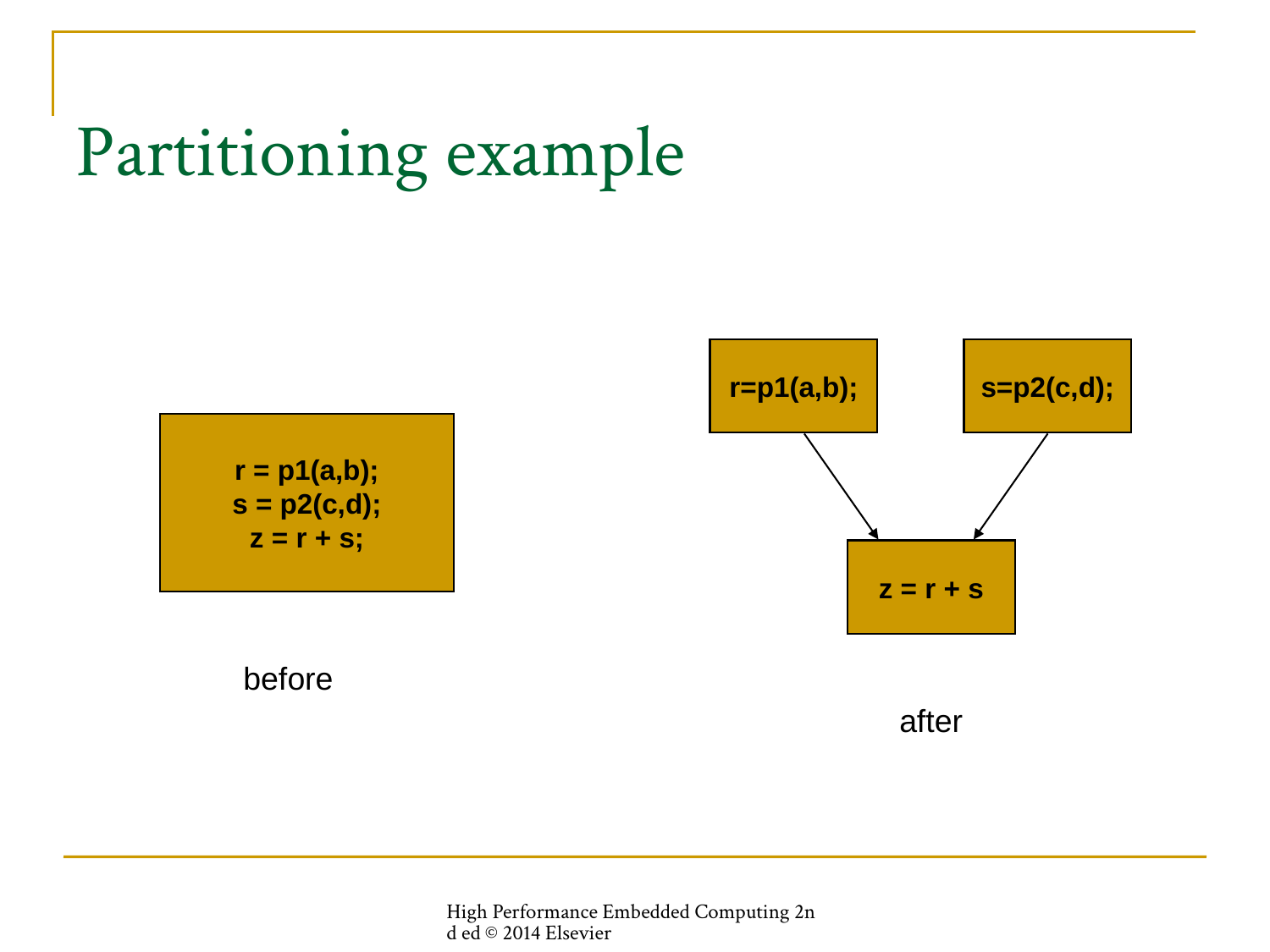

# Partitioning example
r=p1(a,b);
s=p2(c,d);
r = p1(a,b);
s = p2(c,d);
z = r + s;

z = r + s
before
after
High Performance Embedded Computing 2nd ed © 2014 Elsevier